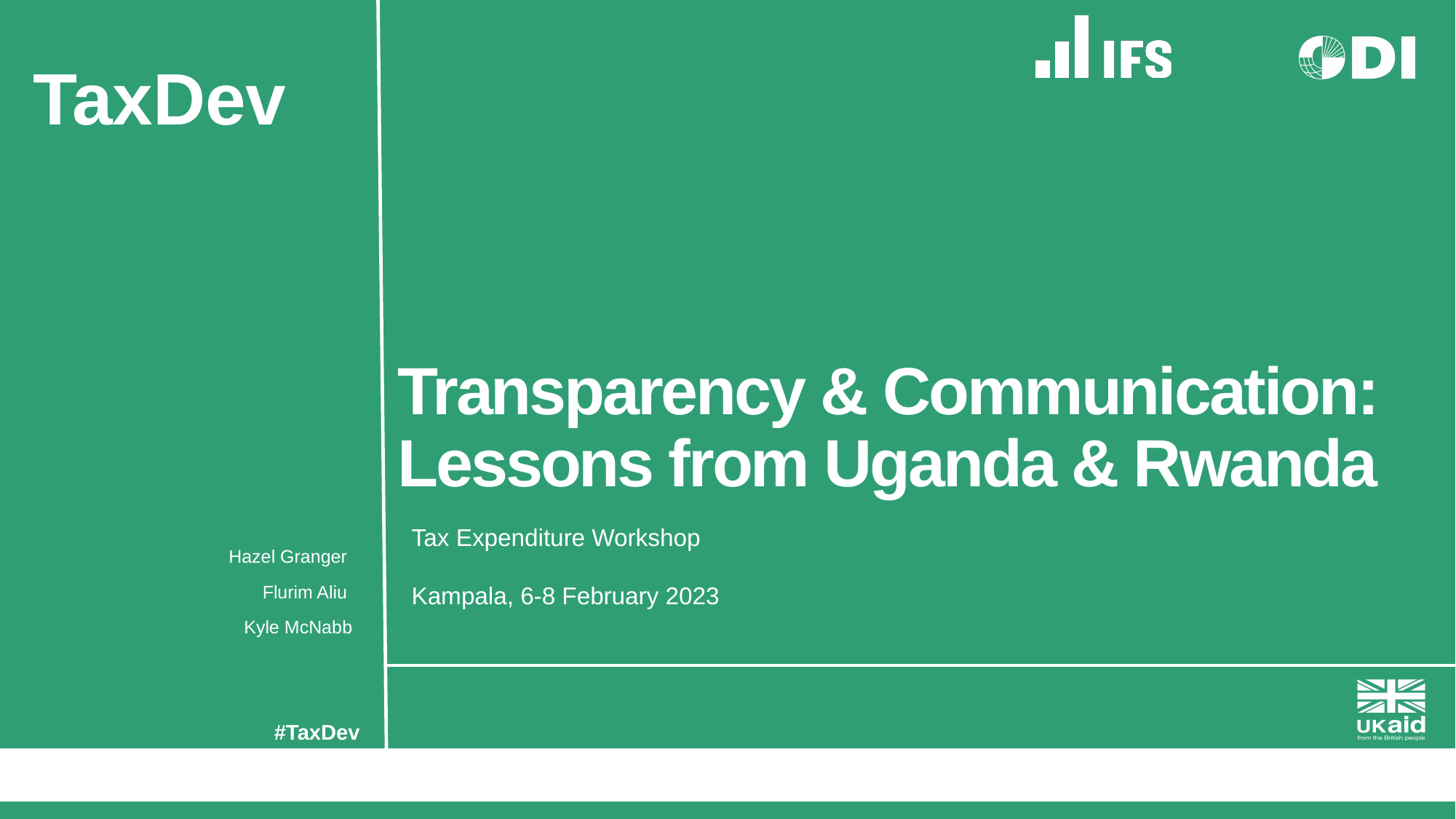

# Transparency & Communication: Lessons from Uganda & Rwanda

Hazel Granger
Flurim Aliu
Kyle McNabb
Tax Expenditure Workshop

Kampala, 6-8 February 2023